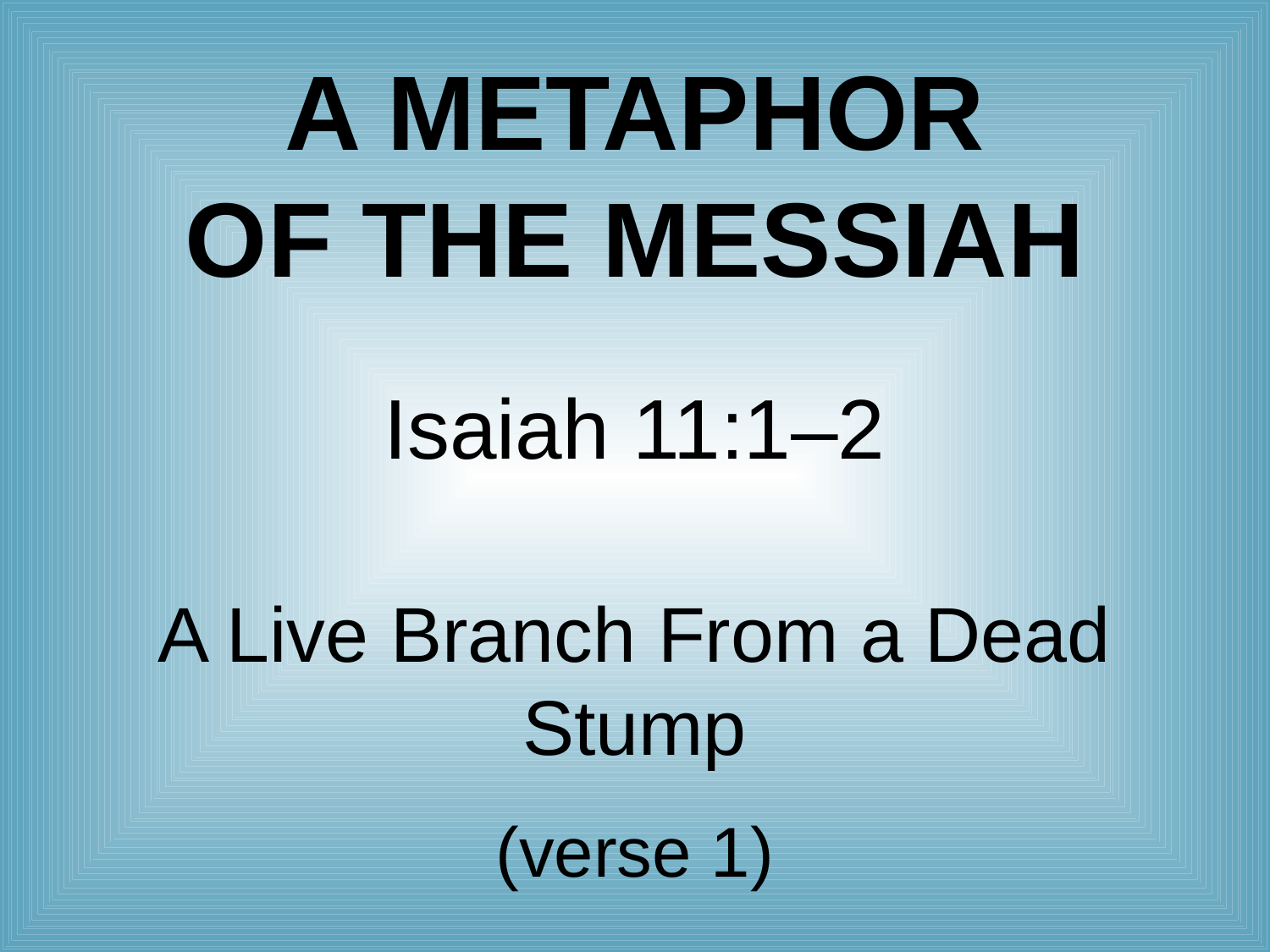

# A Metaphor of the Messiah
Isaiah 11:1–2

A Live Branch From a Dead Stump
(verse 1)